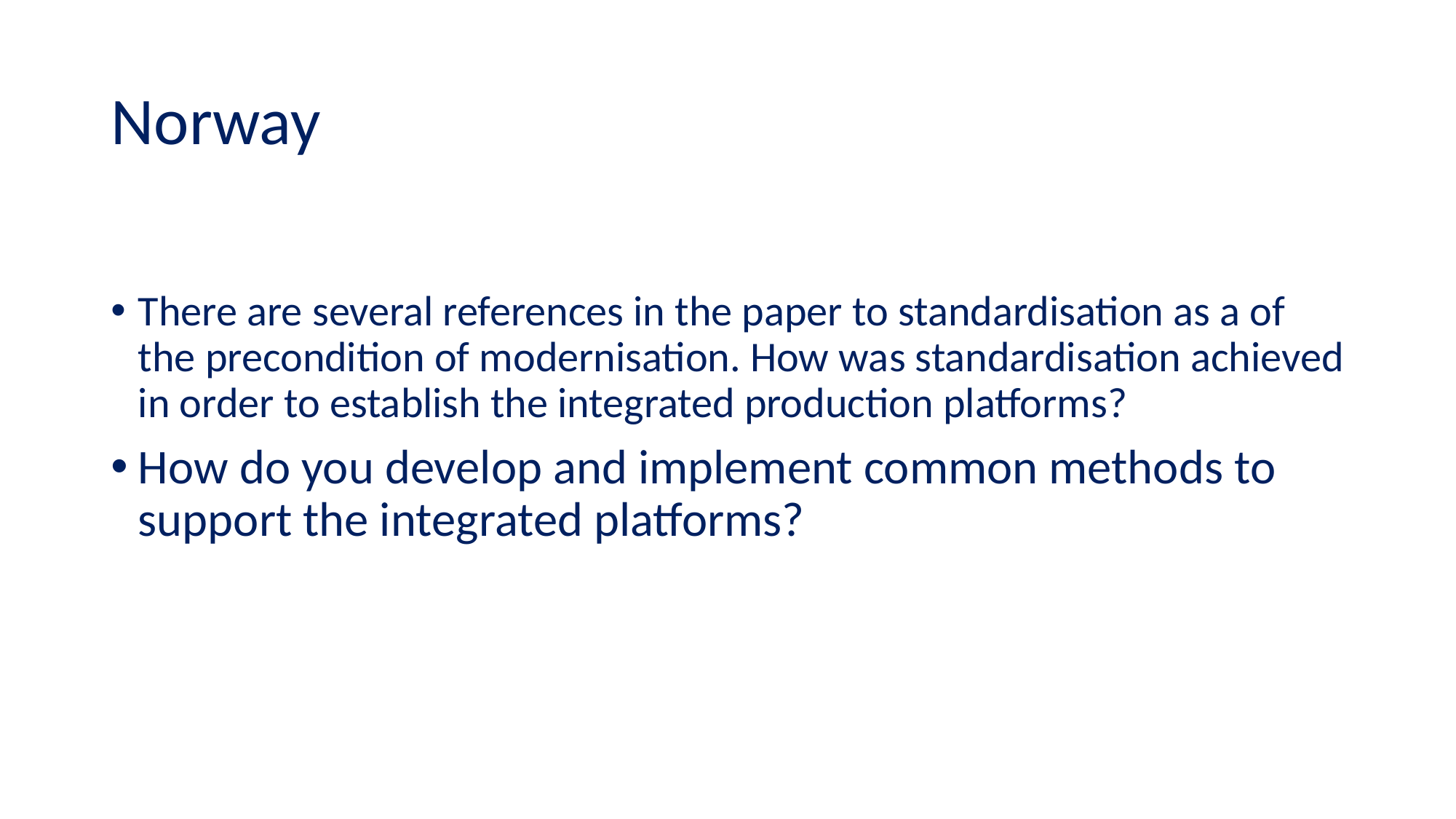

# Norway

There are several references in the paper to standardisation as a of the precondition of modernisation. How was standardisation achieved in order to establish the integrated production platforms?
How do you develop and implement common methods to support the integrated platforms?